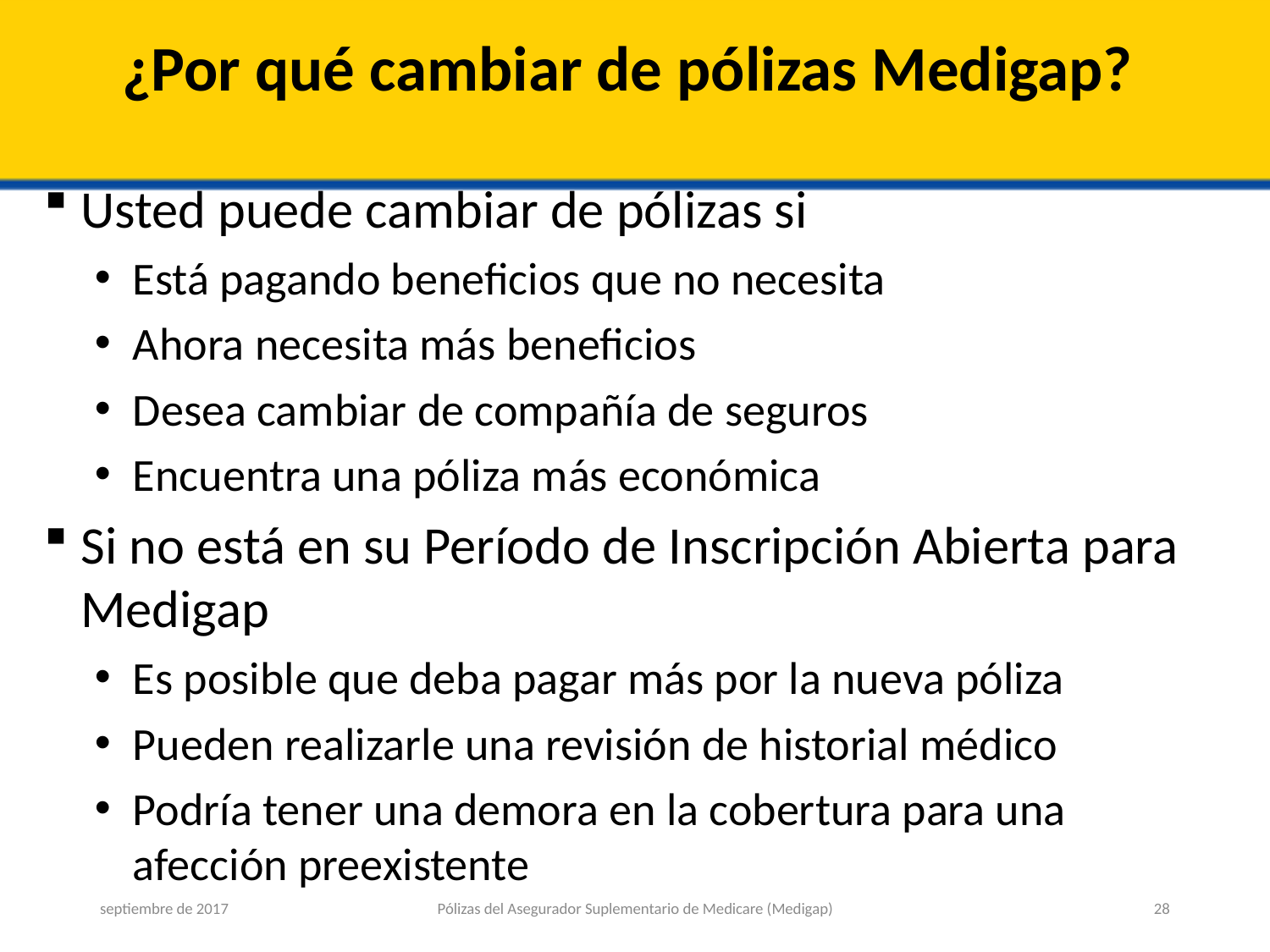

# ¿Por qué cambiar de pólizas Medigap?
Usted puede cambiar de pólizas si
Está pagando beneficios que no necesita
Ahora necesita más beneficios
Desea cambiar de compañía de seguros
Encuentra una póliza más económica
Si no está en su Período de Inscripción Abierta para Medigap
Es posible que deba pagar más por la nueva póliza
Pueden realizarle una revisión de historial médico
Podría tener una demora en la cobertura para una afección preexistente

septiembre de 2017
Pólizas del Asegurador Suplementario de Medicare (Medigap)
28